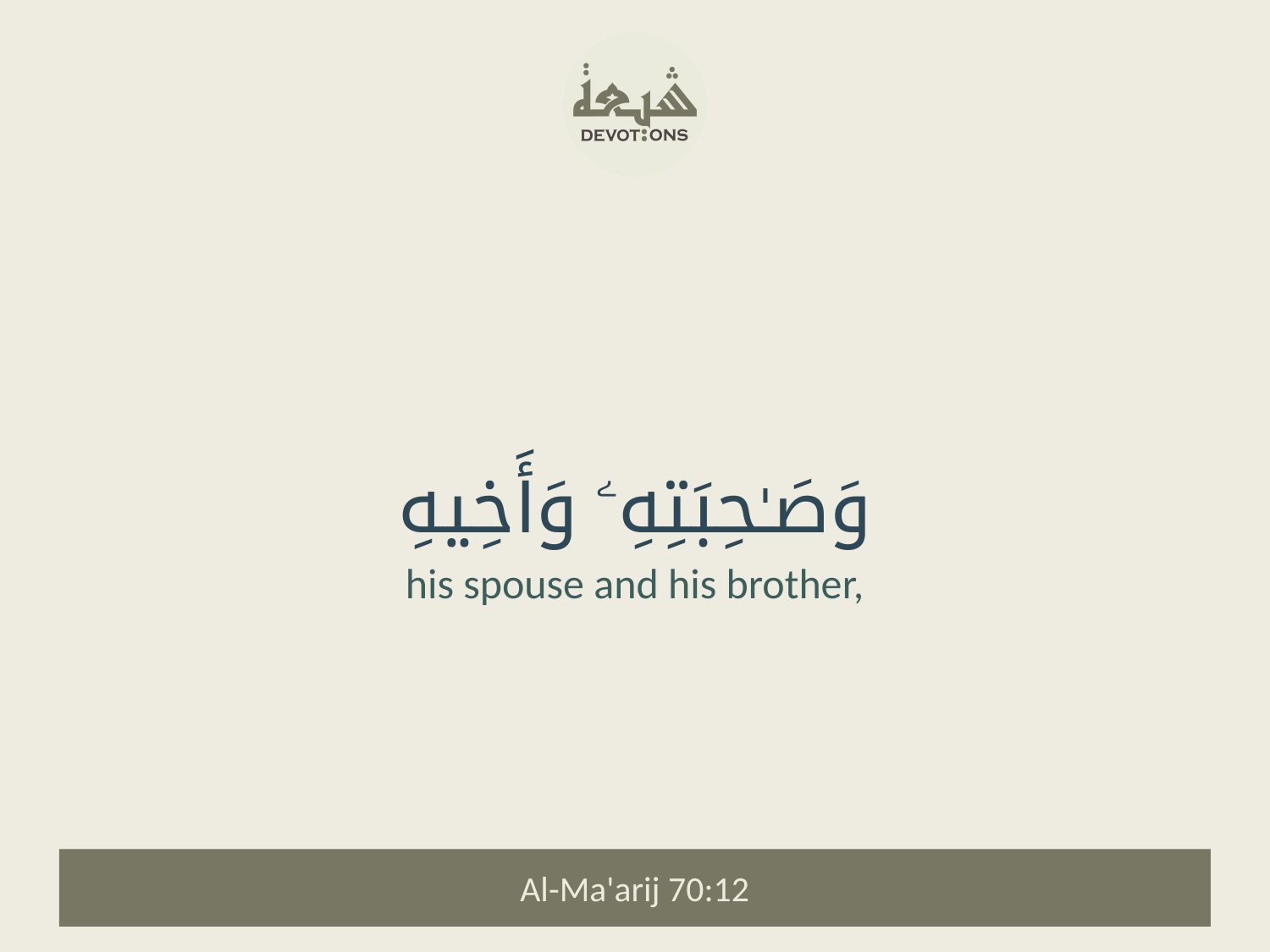

وَصَـٰحِبَتِهِۦ وَأَخِيهِ
his spouse and his brother,
Al-Ma'arij 70:12